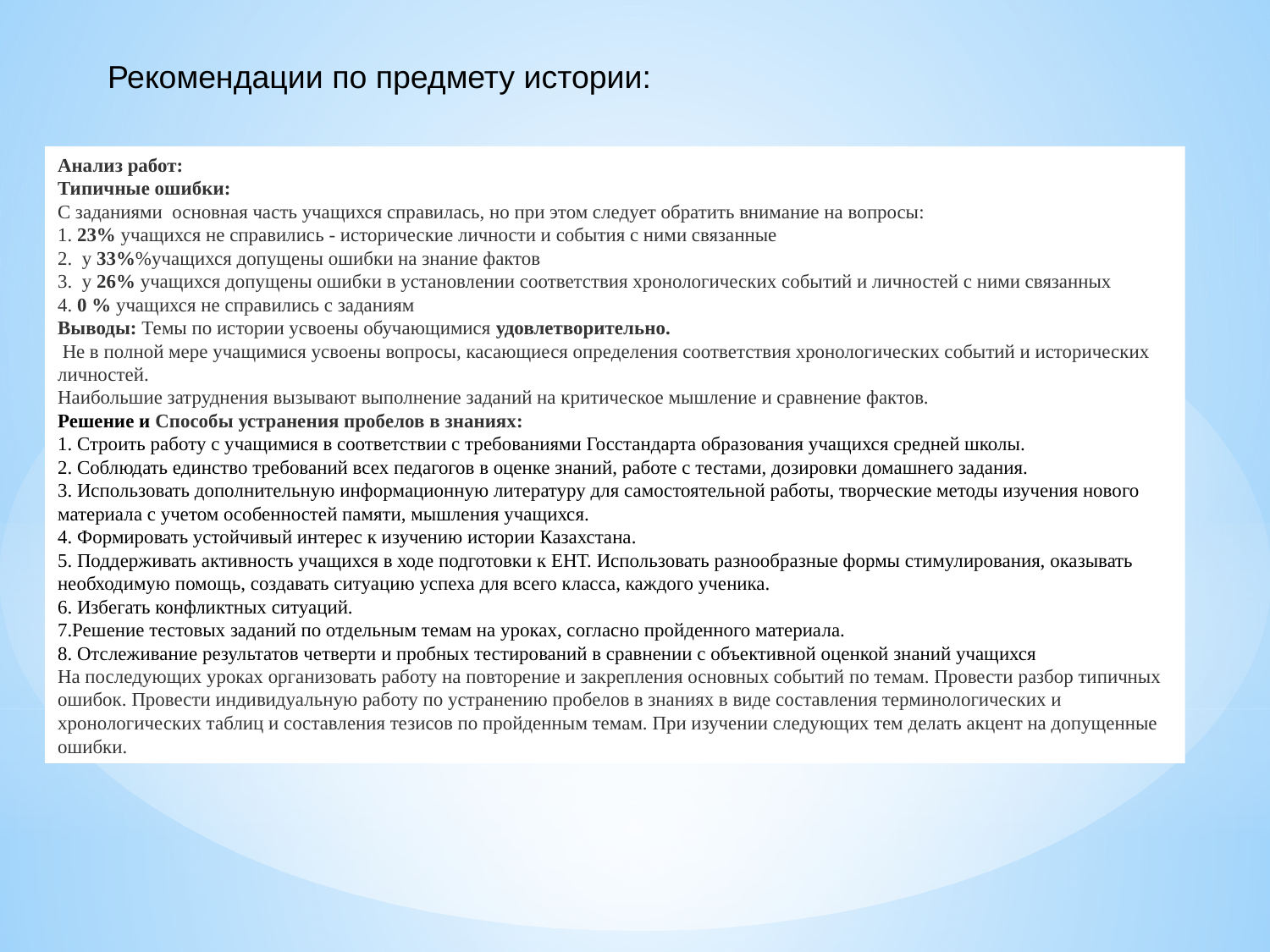

Рекомендации по предмету истории:
Анализ работ:
Типичные ошибки:
С заданиями  основная часть учащихся справилась, но при этом следует обратить внимание на вопросы:
1. 23% учащихся не справились - исторические личности и события с ними связанные
2.  у 33%%учащихся допущены ошибки на знание фактов
3.  у 26% учащихся допущены ошибки в установлении соответствия хронологических событий и личностей с ними связанных
4. 0 % учащихся не справились с заданиям
Выводы: Темы по истории усвоены обучающимися удовлетворительно.
 Не в полной мере учащимися усвоены вопросы, касающиеся определения соответствия хронологических событий и исторических личностей.
Наибольшие затруднения вызывают выполнение заданий на критическое мышление и сравнение фактов.
Решение и Способы устранения пробелов в знаниях:
1. Строить работу с учащимися в соответствии с требованиями Госстандарта образования учащихся средней школы.
2. Соблюдать единство требований всех педагогов в оценке знаний, работе с тестами, дозировки домашнего задания.
3. Использовать дополнительную информационную литературу для самостоятельной работы, творческие методы изучения нового материала с учетом особенностей памяти, мышления учащихся.
4. Формировать устойчивый интерес к изучению истории Казахстана.
5. Поддерживать активность учащихся в ходе подготовки к ЕНТ. Использовать разнообразные формы стимулирования, оказывать необходимую помощь, создавать ситуацию успеха для всего класса, каждого ученика.
6. Избегать конфликтных ситуаций.
7.Решение тестовых заданий по отдельным темам на уроках, согласно пройденного материала.
8. Отслеживание результатов четверти и пробных тестирований в сравнении с объективной оценкой знаний учащихся
На последующих уроках организовать работу на повторение и закрепления основных событий по темам. Провести разбор типичных ошибок. Провести индивидуальную работу по устранению пробелов в знаниях в виде составления терминологических и хронологических таблиц и составления тезисов по пройденным темам. При изучении следующих тем делать акцент на допущенные ошибки.